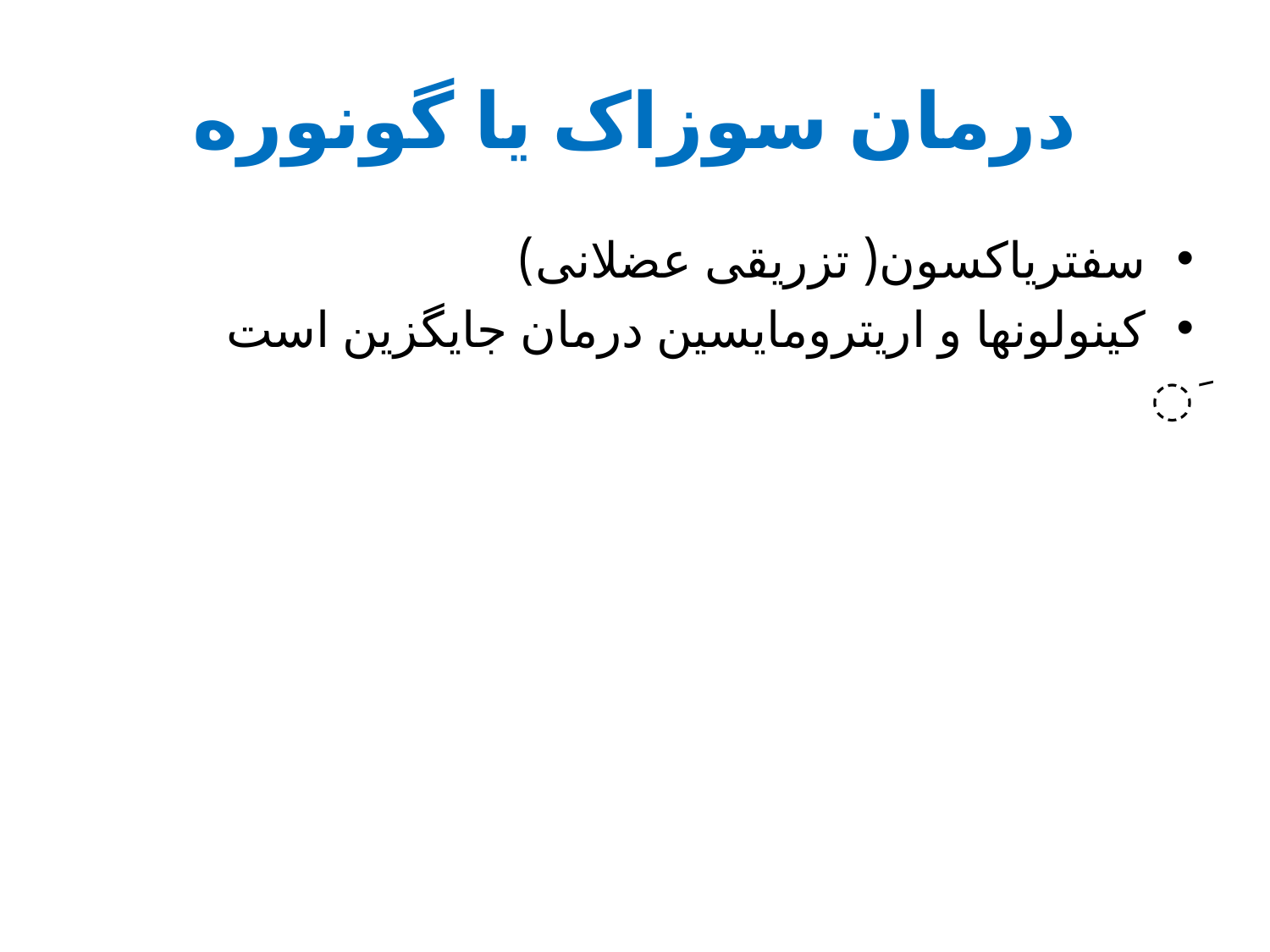

# درمان سوزاک یا گونوره
سفتریاکسون( تزریقی عضلانی)
کینولونها و اریترومایسین درمان جایگزین است
َ